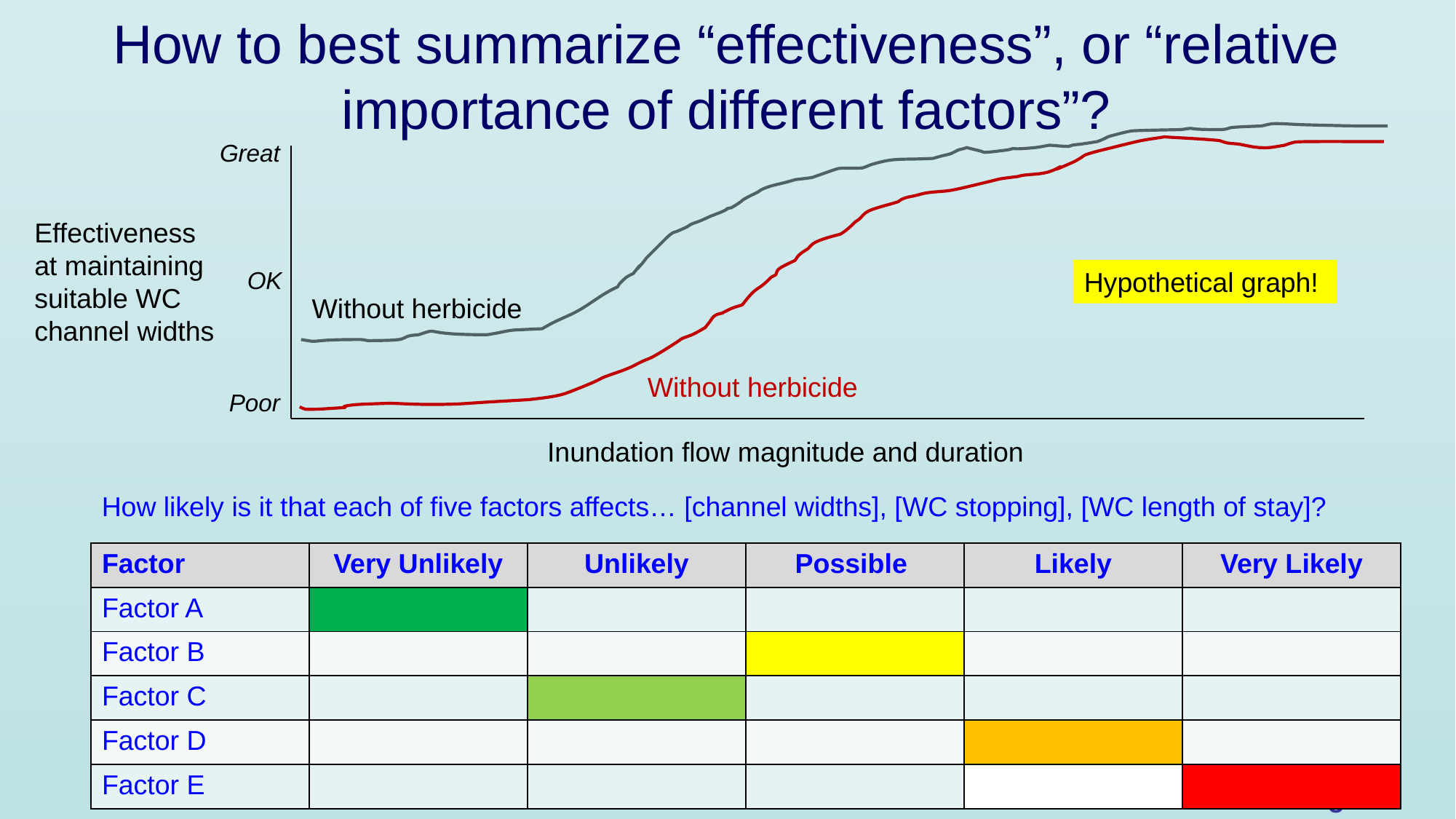

# How to best summarize “effectiveness”, or “relative importance of different factors”?

Great

Effectiveness at maintaining suitable WC channel widths
OK
Hypothetical graph!
Without herbicide
Without herbicide
Poor
Inundation flow magnitude and duration
How likely is it that each of five factors affects… [channel widths], [WC stopping], [WC length of stay]?
| Factor | Very Unlikely | Unlikely | Possible | Likely | Very Likely |
| --- | --- | --- | --- | --- | --- |
| Factor A |  |  |  |  |  |
| Factor B |  |  |  |  |  |
| Factor C |  |  |  |  |  |
| Factor D |  |  |  |  |  |
| Factor E |  |  |  |  |  |